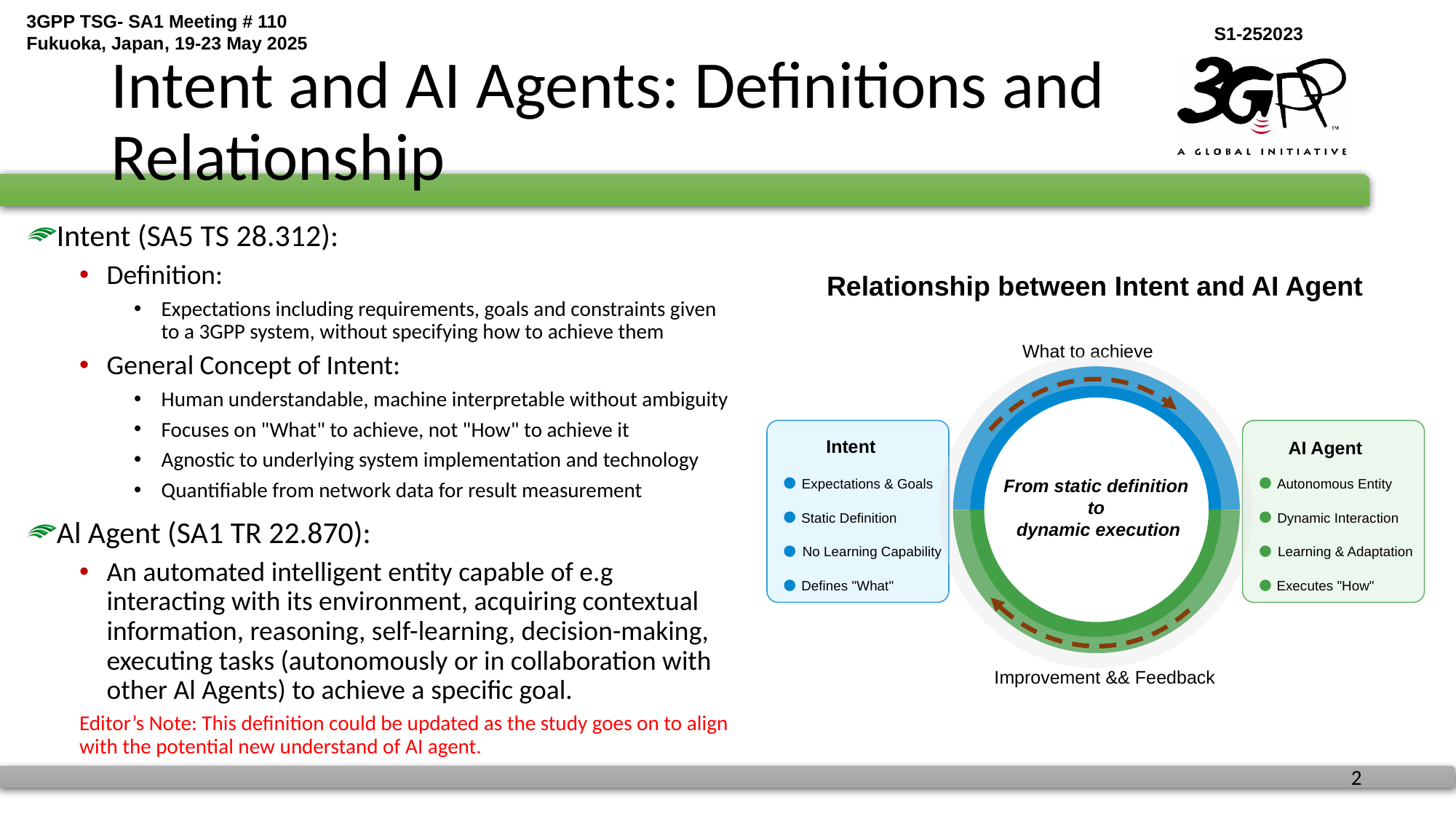

# Intent and AI Agents: Definitions and Relationship
Intent (SA5 TS 28.312):
Definition:
Expectations including requirements, goals and constraints given to a 3GPP system, without specifying how to achieve them
General Concept of Intent:
Human understandable, machine interpretable without ambiguity
Focuses on "What" to achieve, not "How" to achieve it
Agnostic to underlying system implementation and technology
Quantifiable from network data for result measurement
Al Agent (SA1 TR 22.870):
An automated intelligent entity capable of e.g interacting with its environment, acquiring contextual information, reasoning, self-learning, decision-making, executing tasks (autonomously or in collaboration with other Al Agents) to achieve a specific goal.
Editor’s Note: This definition could be updated as the study goes on to align with the potential new understand of AI agent.

Relationship between Intent and AI Agent
What to achieve

Intent
Expectations & Goals

Static Definition

No Learning Capability

Defines "What"

AI Agent
Autonomous Entity

Dynamic Interaction

Learning & Adaptation

Executes "How"

From static definition
to
dynamic execution

Improvement && Feedback